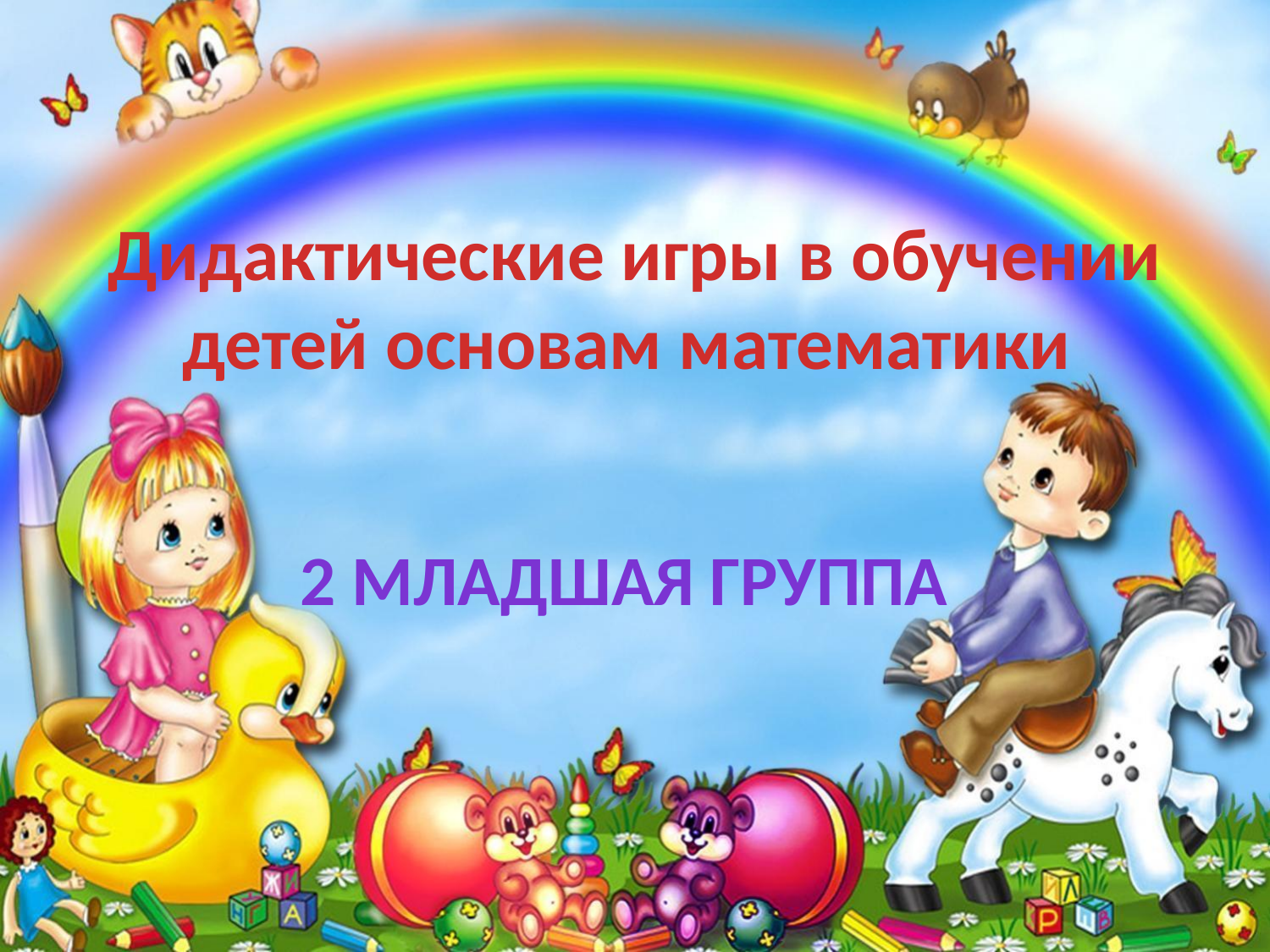

# Дидактические игры в обучении детей основам математики
2 младшая группа